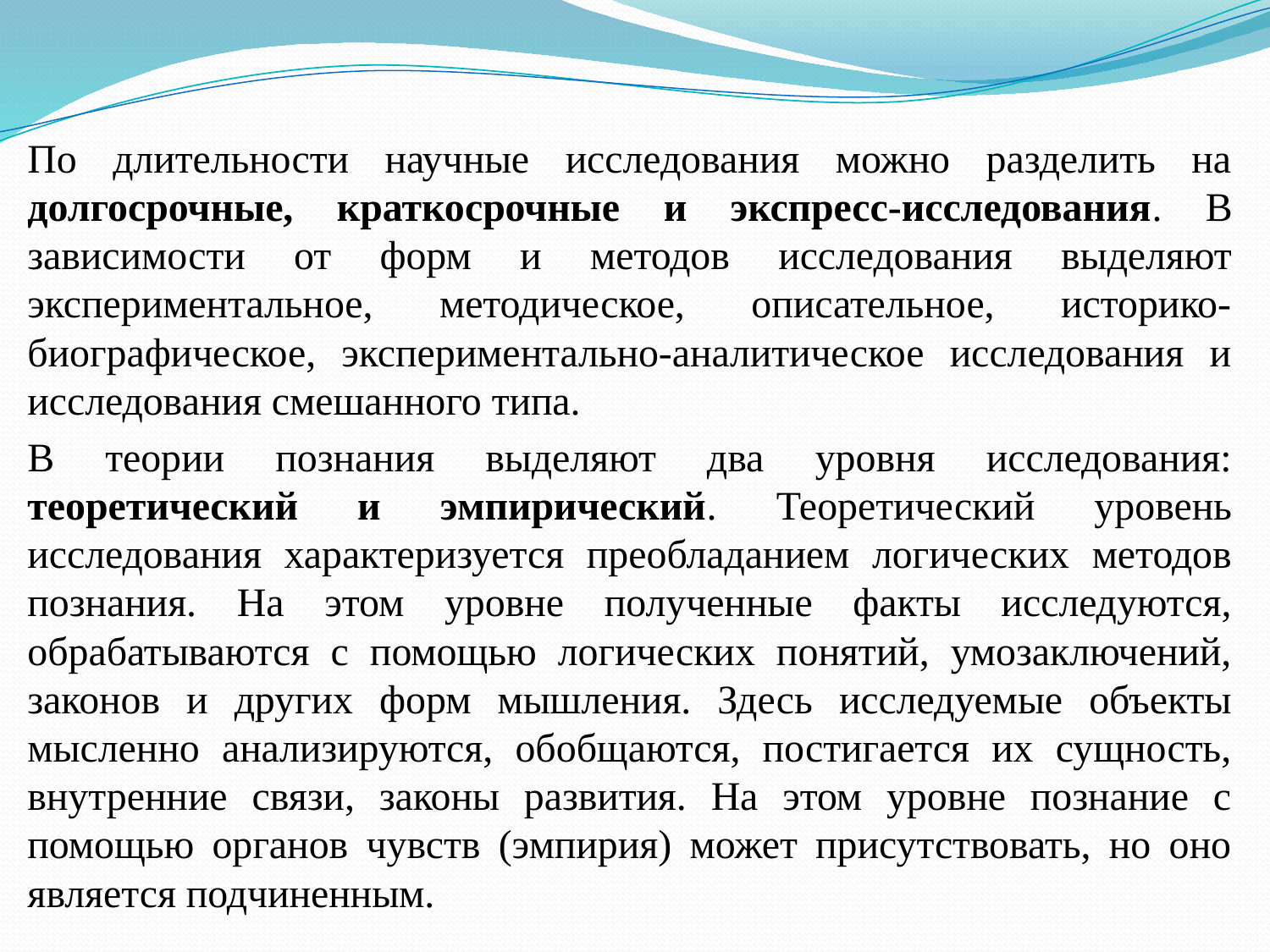

По длительности научные исследования можно разделить на долгосрочные, краткосрочные и экспресс-исследования. В зависимости от форм и методов исследования выделяют экспериментальное, методическое, описательное, историко-биографическое, экспериментально-аналитическое исследования и исследования смешанного типа.
В теории познания выделяют два уровня исследования: теоретический и эмпирический. Теоретический уровень исследования характеризуется преобладанием логических методов познания. На этом уровне полученные факты исследуются, обрабатываются с помощью логических понятий, умозаключений, законов и других форм мышления. Здесь исследуемые объекты мысленно анализируются, обобщаются, постигается их сущность, внутренние связи, законы развития. На этом уровне познание с помощью органов чувств (эмпирия) может присутствовать, но оно является подчиненным.